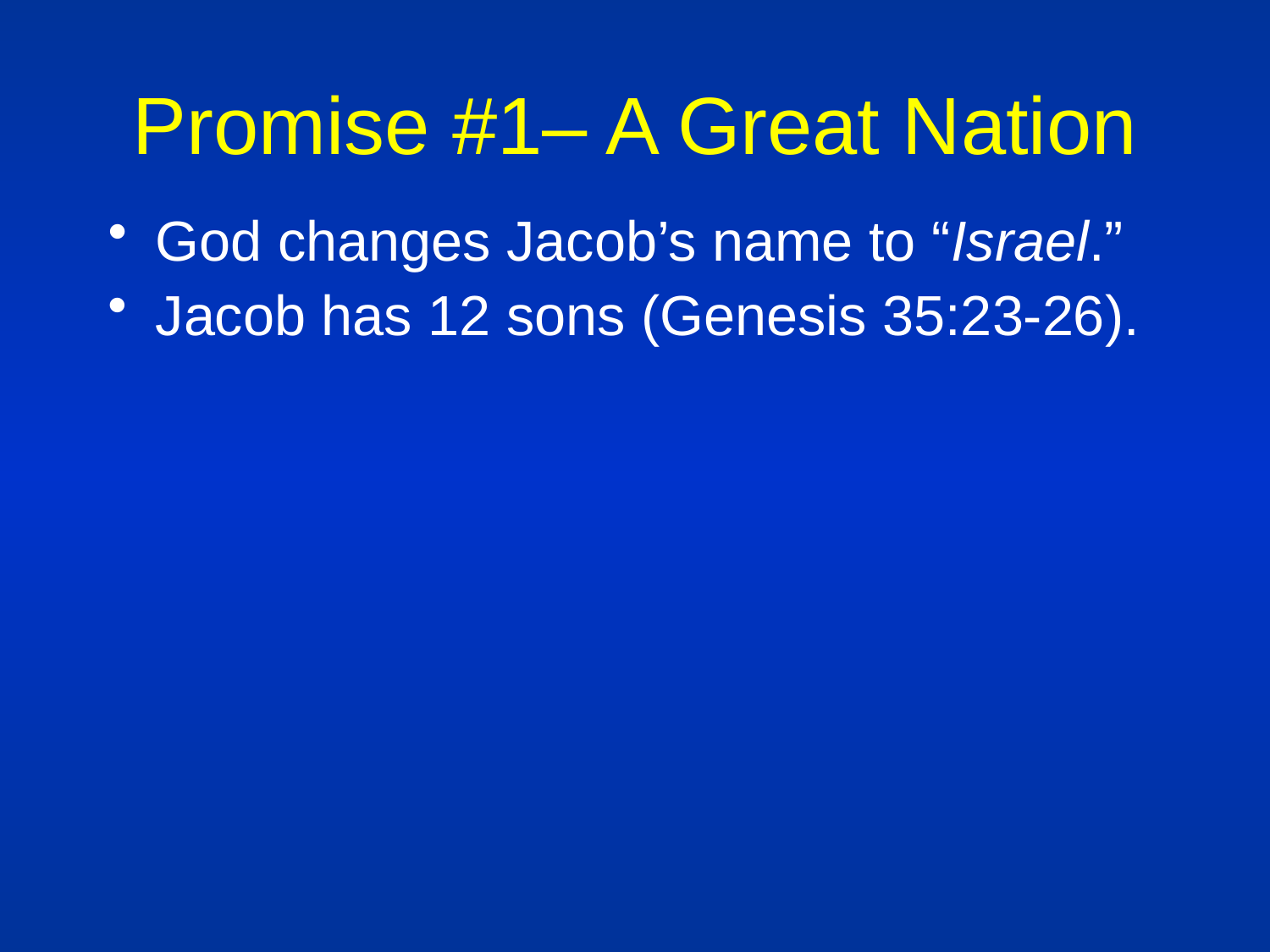

# Promise #1– A Great Nation
God changes Jacob’s name to “Israel.”
Jacob has 12 sons (Genesis 35:23-26).